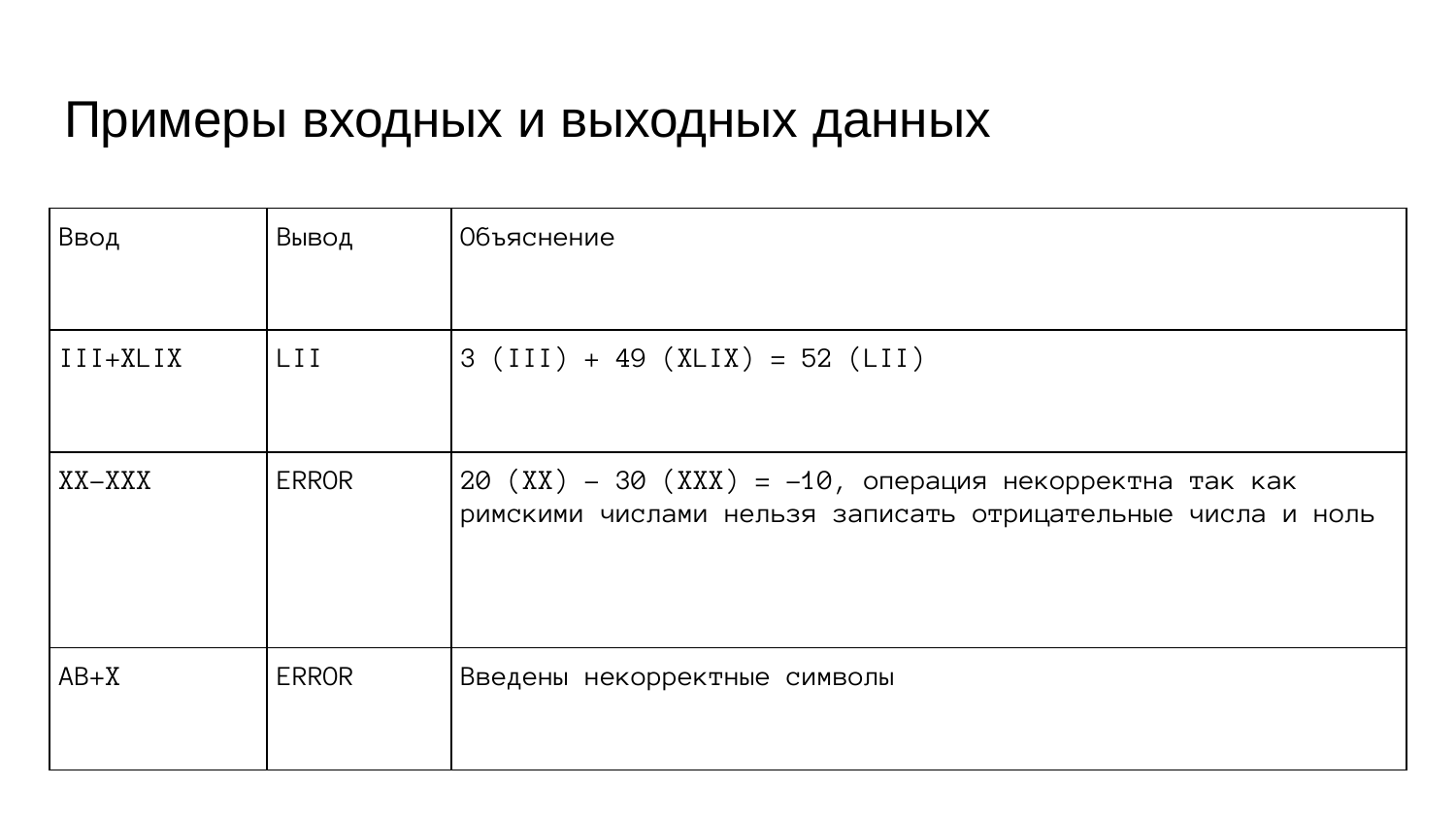

# Примеры входных и выходных данных
| Ввод | Вывод | Объяснение |
| --- | --- | --- |
| III+XLIX | LII | 3 (III) + 49 (XLIX) = 52 (LII) |
| XX-XXX | ERROR | 20 (XX) - 30 (XXX) = -10, операция некорректна так как римскими числами нельзя записать отрицательные числа и ноль |
| AB+X | ERROR | Введены некорректные символы |